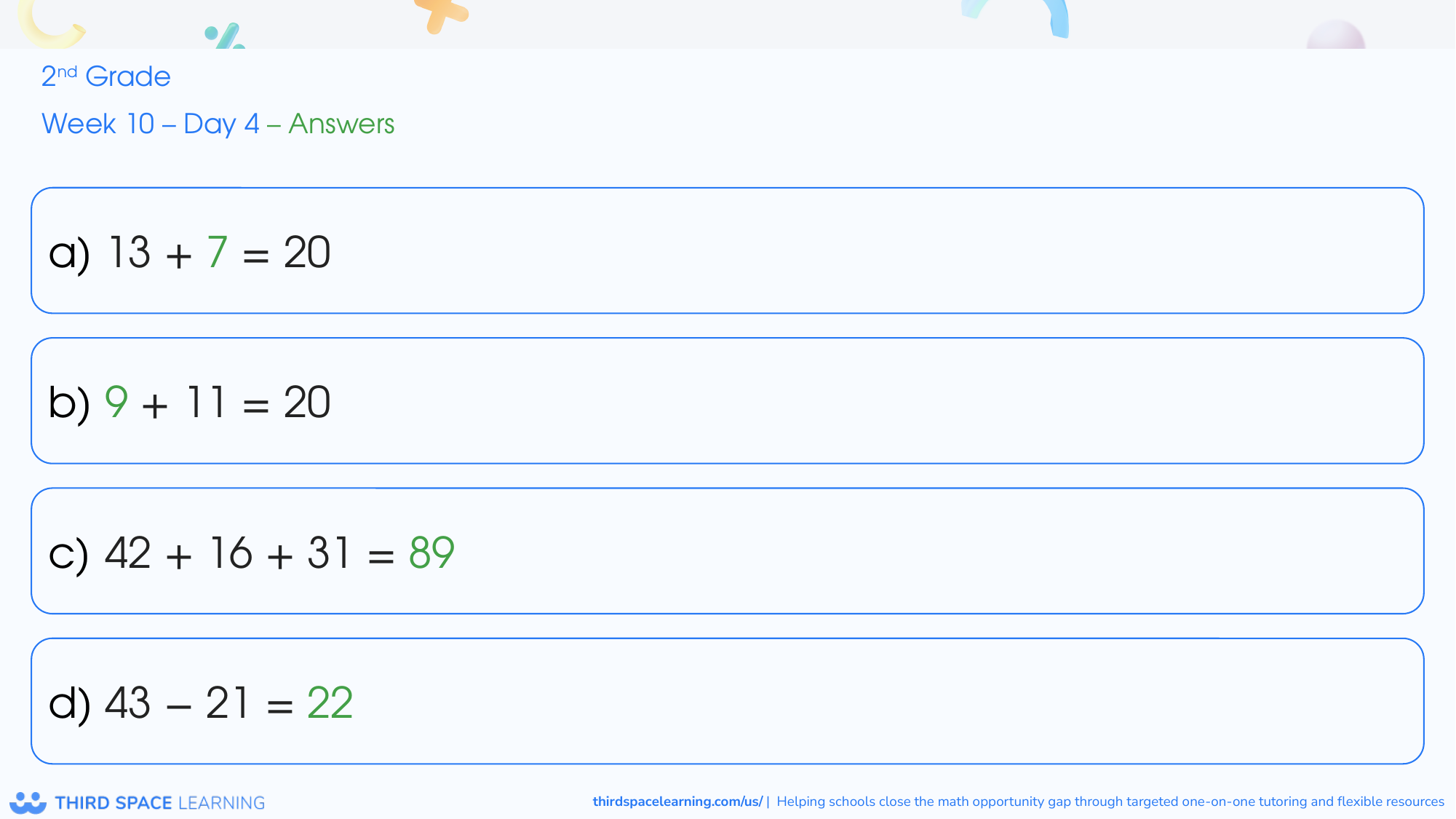

2nd Grade
Week 10 – Day 4 – Answers
13 + 7 = 20
9 + 11 = 20
42 + 16 + 31 = 89
43 − 21 = 22